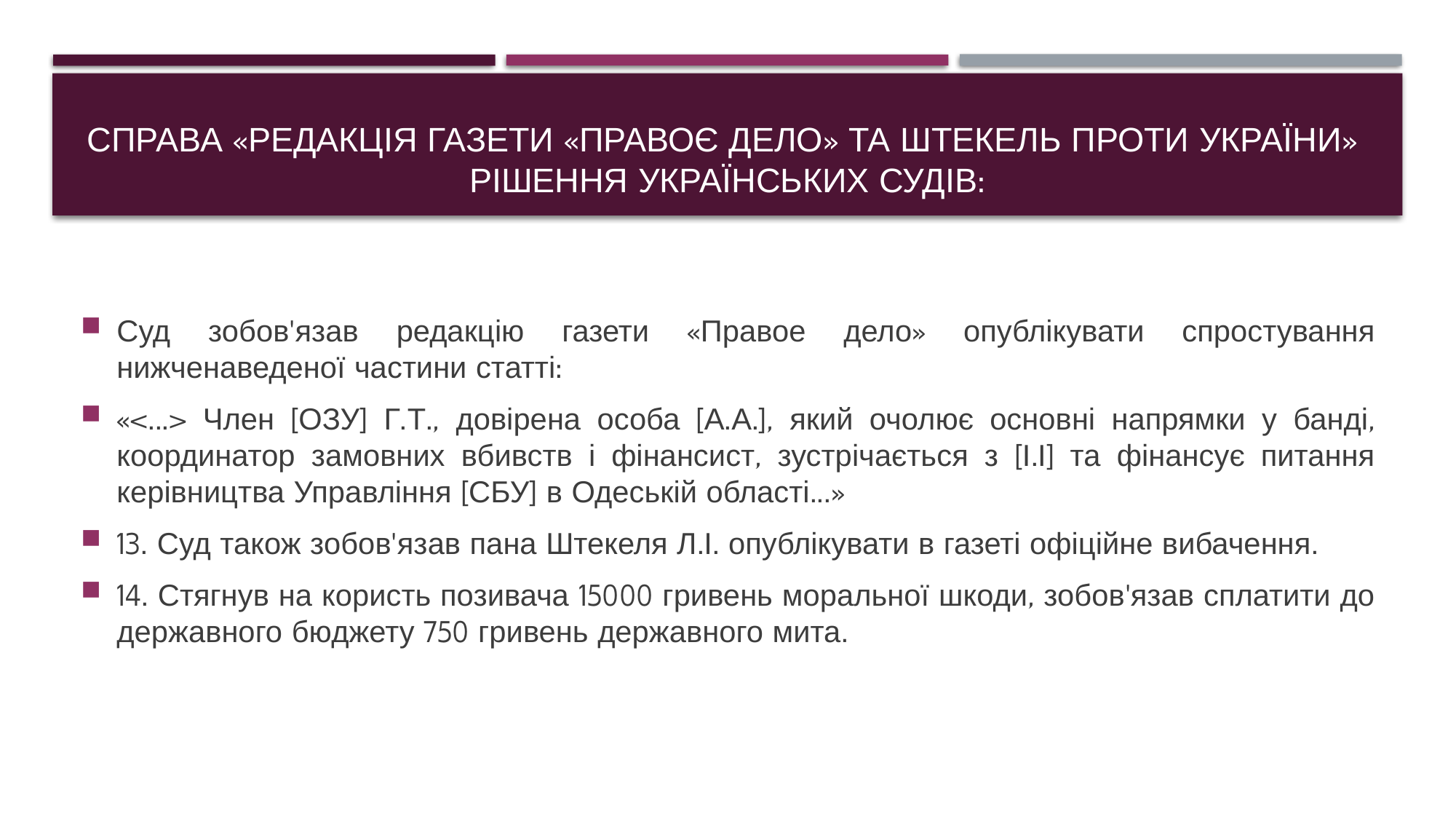

# Справа «Редакція газети «Правоє дело» та Штекель проти України» Рішення українських судів:
Суд зобов'язав редакцію газети «Правое дело» опублікувати спростування нижченаведеної частини статті:
«<...> Член [ОЗУ] Г.Т., довірена особа [А.А.], який очолює основні напрямки у банді, координатор замовних вбивств і фінансист, зустрічається з [І.І] та фінансує питання керівництва Управління [СБУ] в Одеській області...»
13. Суд також зобов'язав пана Штекеля Л.І. опублікувати в газеті офіційне вибачення.
14. Стягнув на користь позивача 15000 гривень моральної шкоди, зобов'язав сплатити до державного бюджету 750 гривень державного мита.